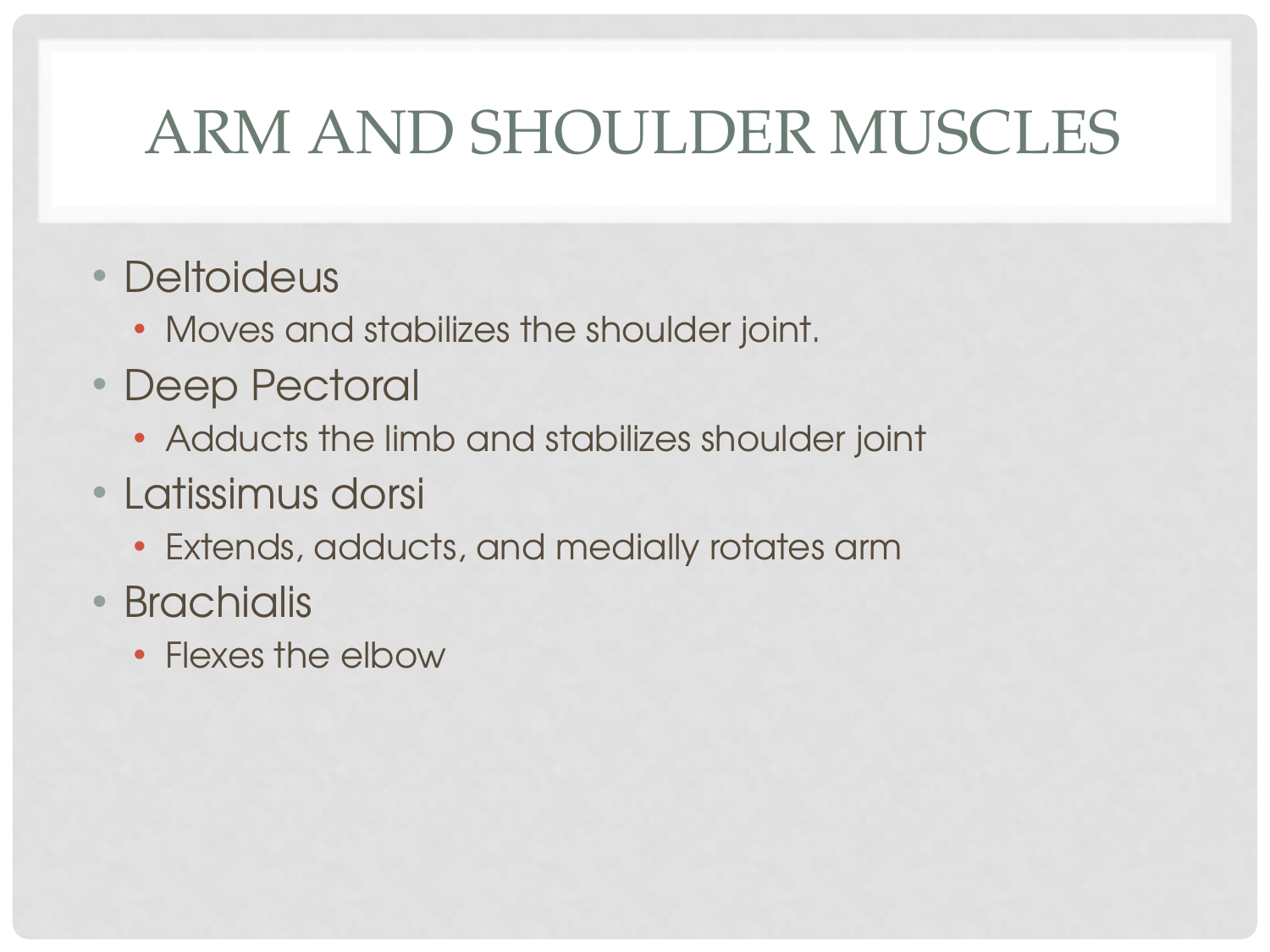

# Arm and shoulder muscles
Deltoideus
Moves and stabilizes the shoulder joint.
Deep Pectoral
Adducts the limb and stabilizes shoulder joint
Latissimus dorsi
Extends, adducts, and medially rotates arm
Brachialis
Flexes the elbow